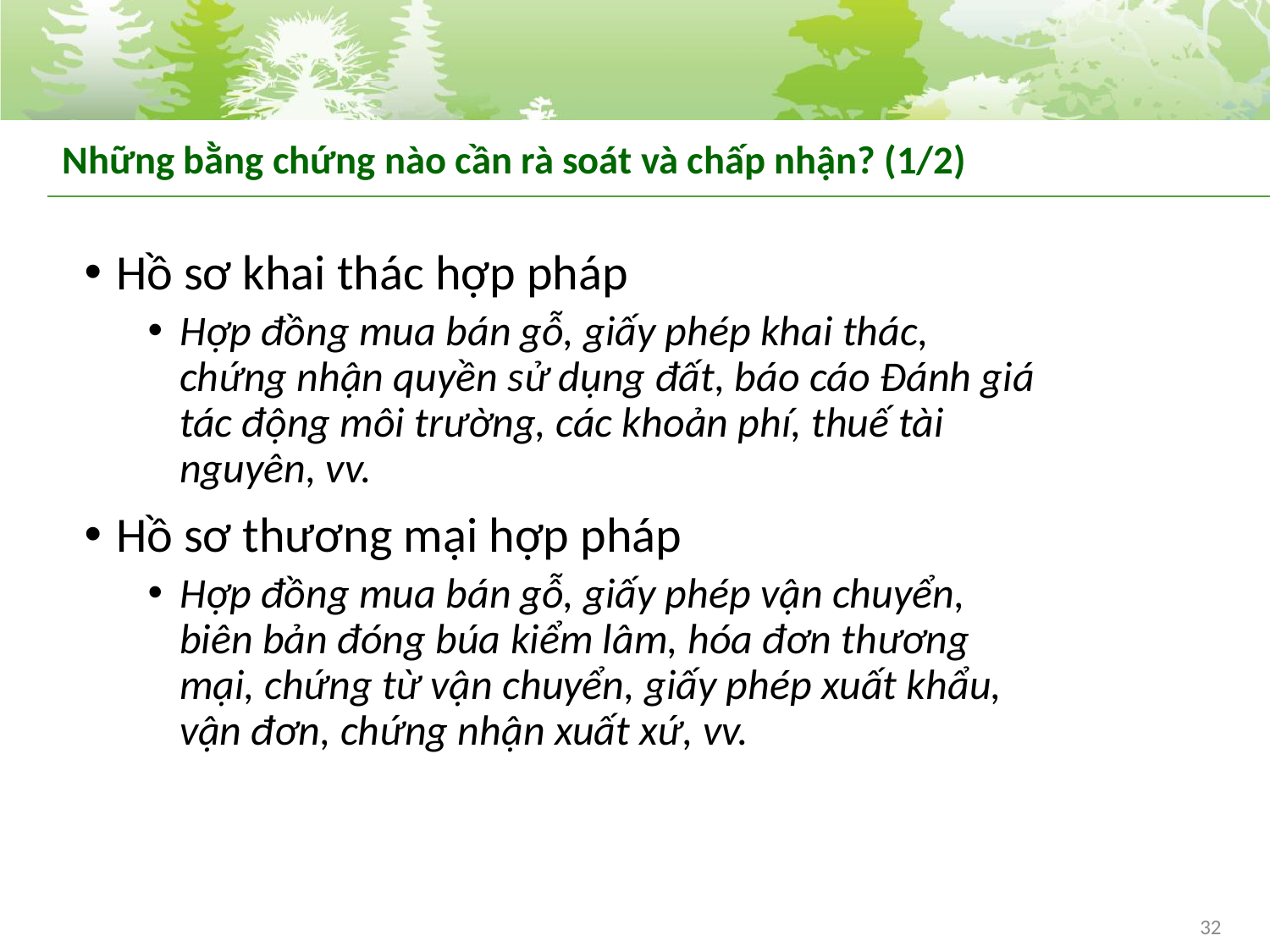

# Những bằng chứng nào cần rà soát và chấp nhận? (1/2)
Hồ sơ khai thác hợp pháp
Hợp đồng mua bán gỗ, giấy phép khai thác, chứng nhận quyền sử dụng đất, báo cáo Đánh giá tác động môi trường, các khoản phí, thuế tài nguyên, vv.
Hồ sơ thương mại hợp pháp
Hợp đồng mua bán gỗ, giấy phép vận chuyển, biên bản đóng búa kiểm lâm, hóa đơn thương mại, chứng từ vận chuyển, giấy phép xuất khẩu, vận đơn, chứng nhận xuất xứ, vv.

32